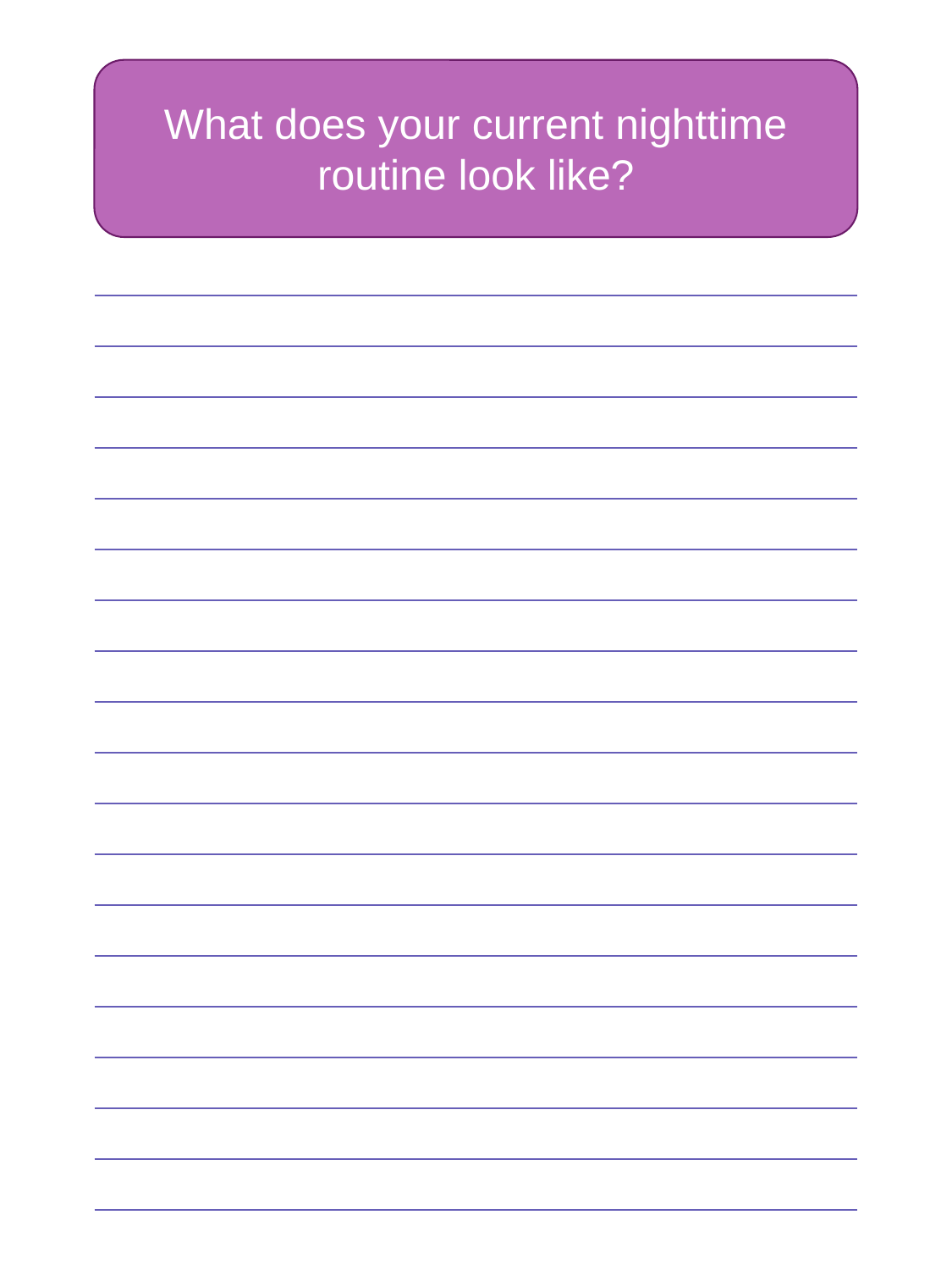

What does your current nighttime routine look like?
|  |
| --- |
|  |
|  |
|  |
|  |
|  |
|  |
|  |
|  |
|  |
|  |
|  |
|  |
|  |
|  |
|  |
|  |
|  |